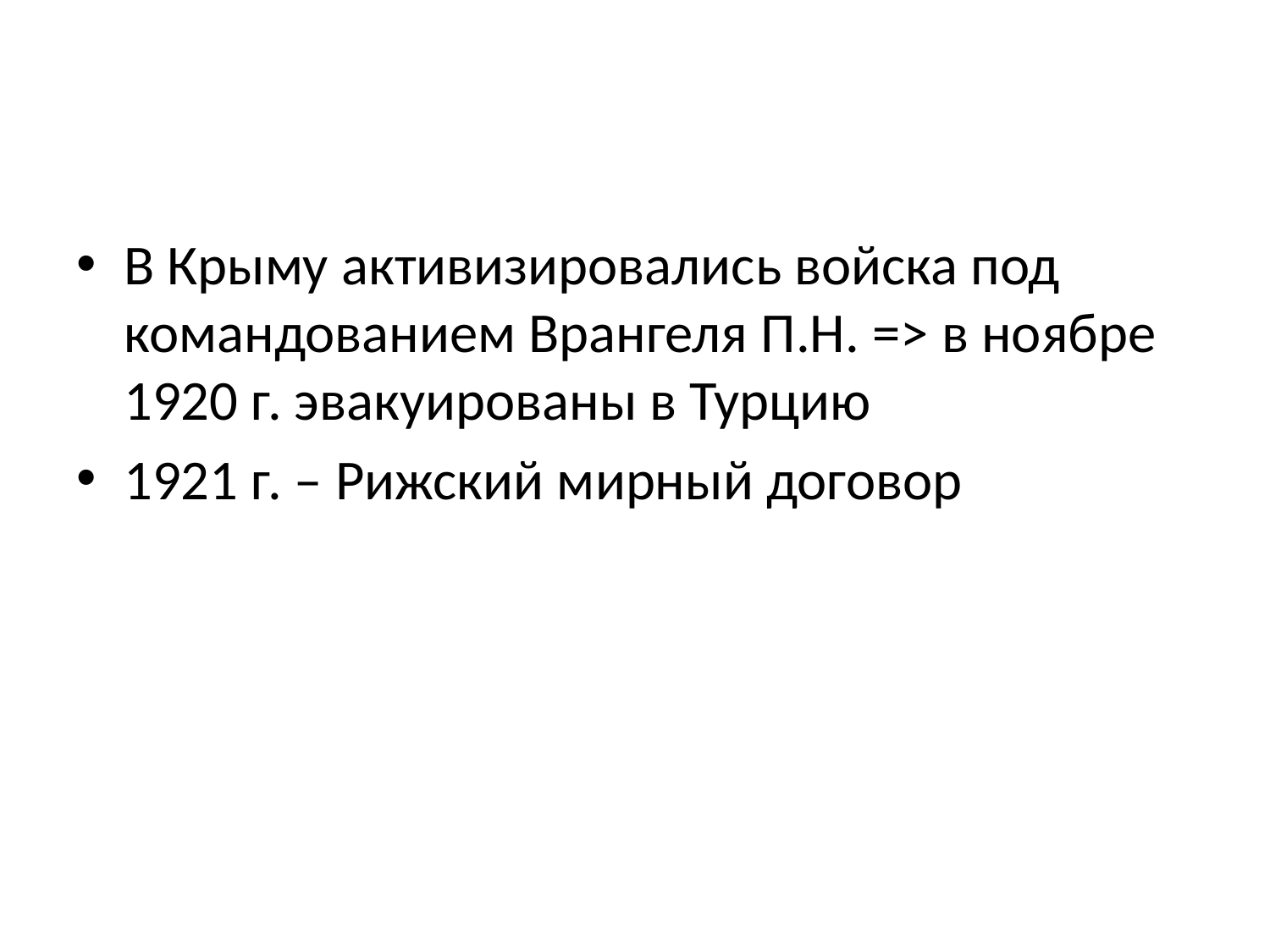

#
В Крыму активизировались войска под командованием Врангеля П.Н. => в ноябре 1920 г. эвакуированы в Турцию
1921 г. – Рижский мирный договор